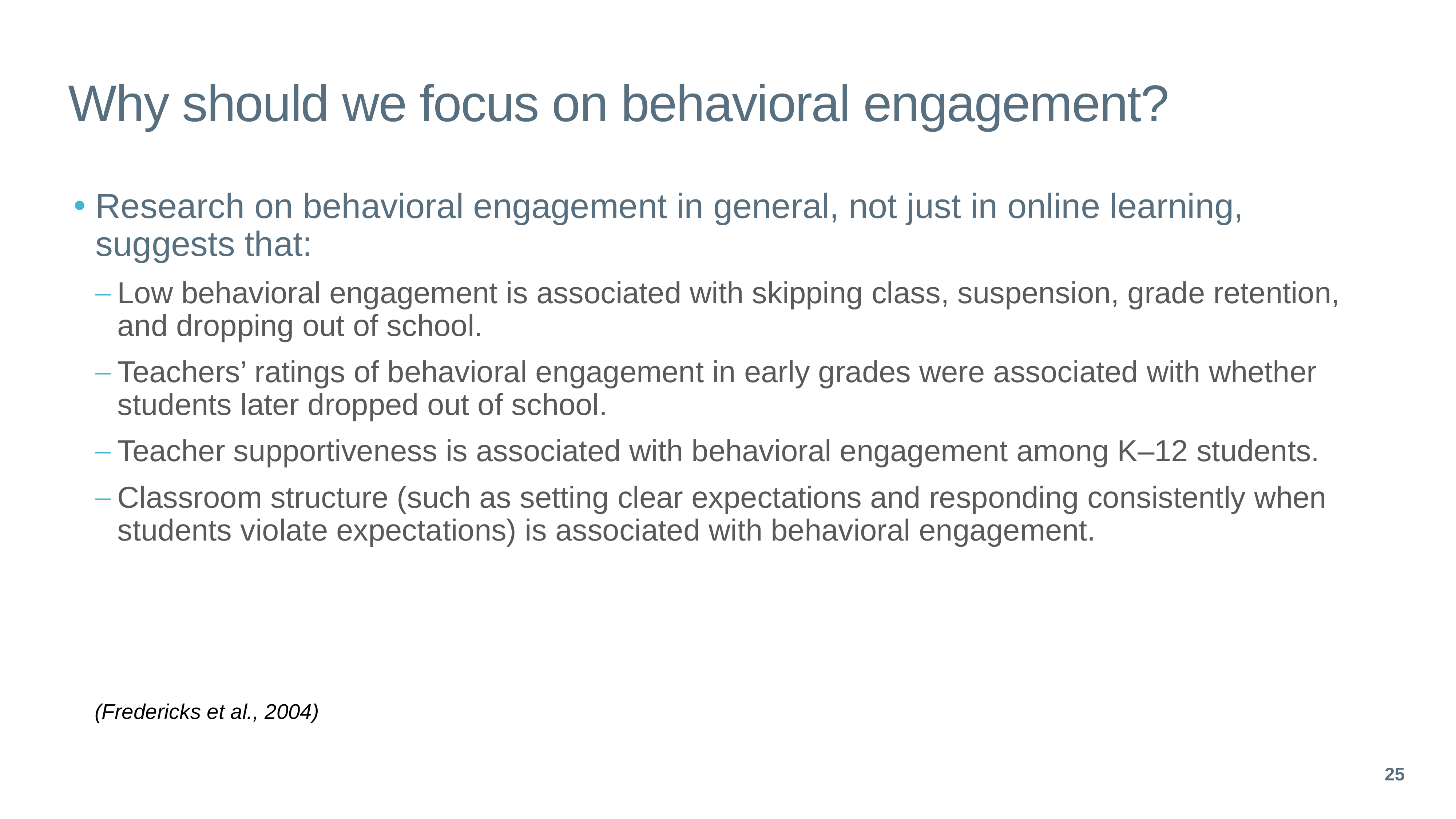

# Why should we focus on behavioral engagement?
Research on behavioral engagement in general, not just in online learning, suggests that:
Low behavioral engagement is associated with skipping class, suspension, grade retention, and dropping out of school.
Teachers’ ratings of behavioral engagement in early grades were associated with whether students later dropped out of school.
Teacher supportiveness is associated with behavioral engagement among K–12 students.
Classroom structure (such as setting clear expectations and responding consistently when students violate expectations) is associated with behavioral engagement.
(Fredericks et al., 2004)
25